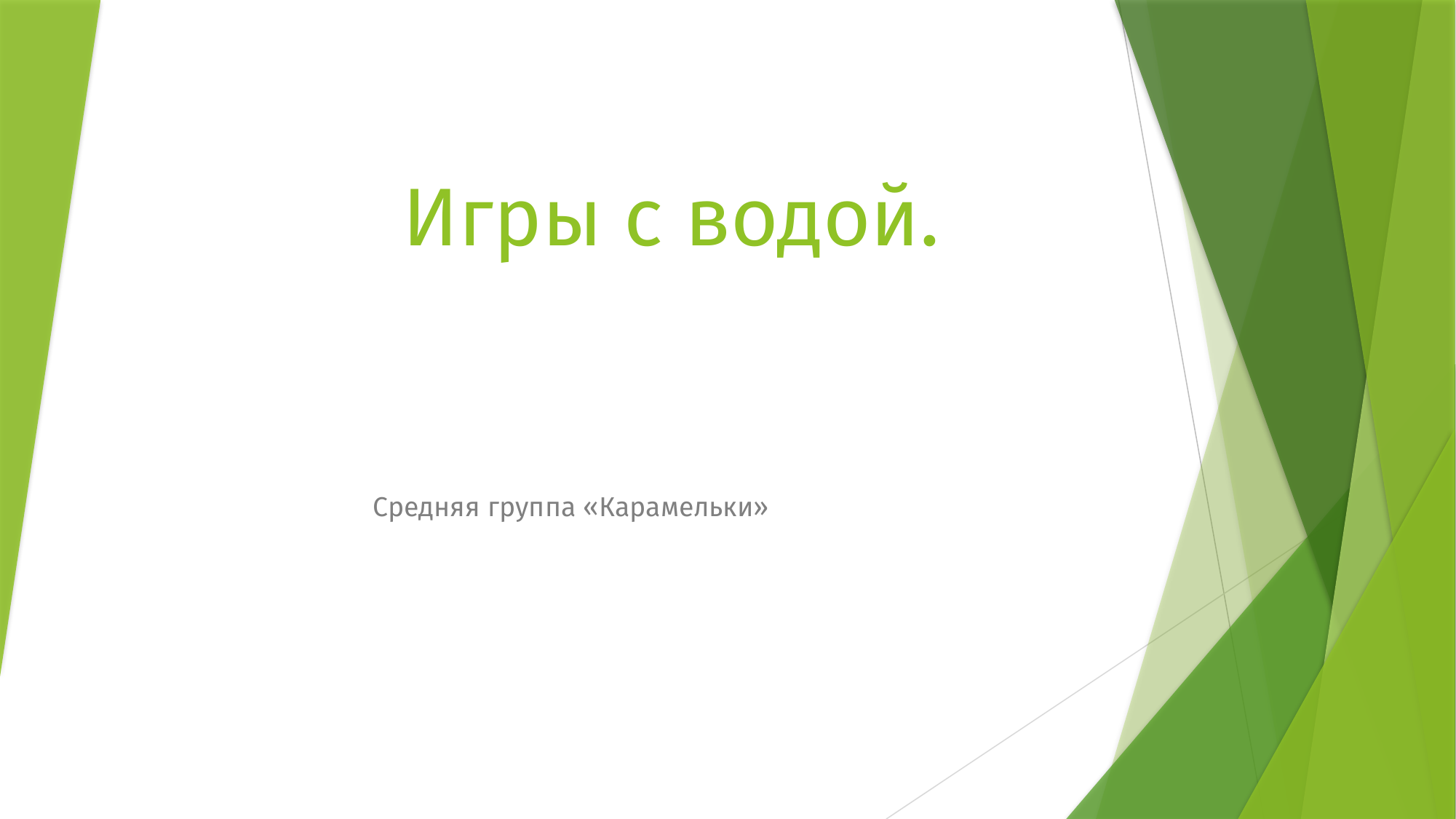

# Игры с водой.
Средняя группа «Карамельки»